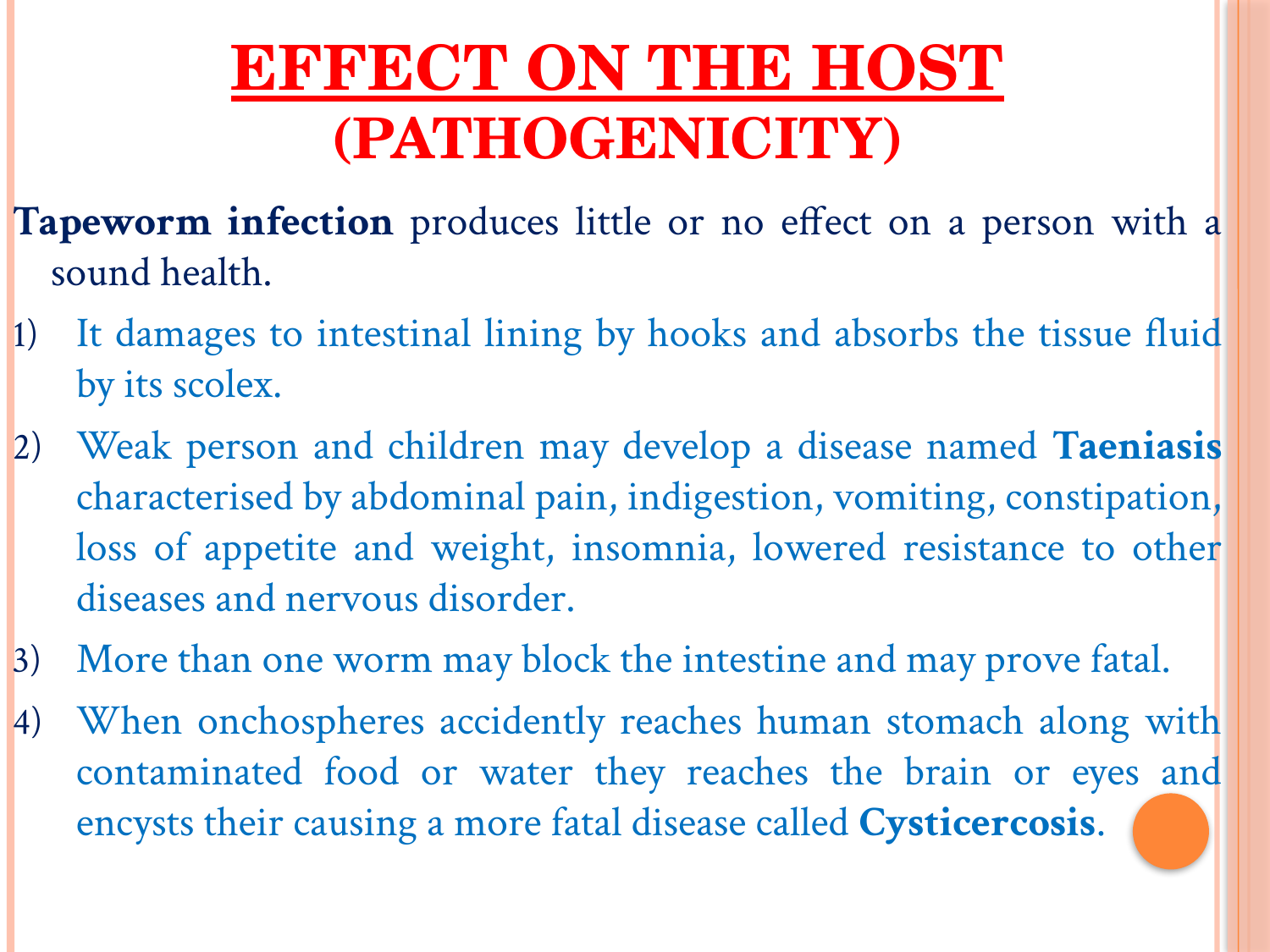

# Effect on the Host (Pathogenicity)
Tapeworm infection produces little or no effect on a person with a sound health.
It damages to intestinal lining by hooks and absorbs the tissue fluid by its scolex.
Weak person and children may develop a disease named Taeniasis characterised by abdominal pain, indigestion, vomiting, constipation, loss of appetite and weight, insomnia, lowered resistance to other diseases and nervous disorder.
More than one worm may block the intestine and may prove fatal.
When onchospheres accidently reaches human stomach along with contaminated food or water they reaches the brain or eyes and encysts their causing a more fatal disease called Cysticercosis.